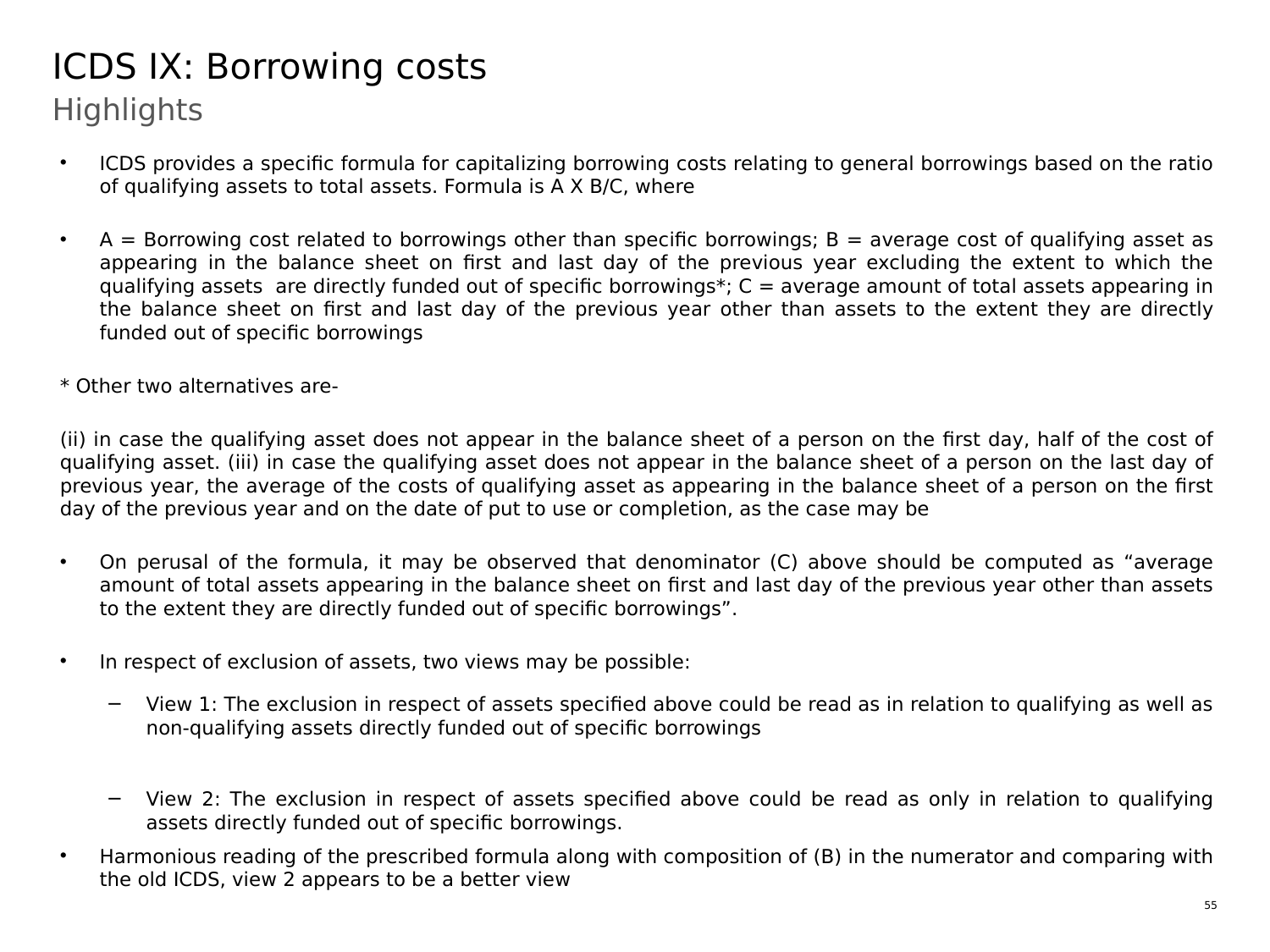

# ICDS IX: Borrowing costs
Highlights
ICDS provides a specific formula for capitalizing borrowing costs relating to general borrowings based on the ratio of qualifying assets to total assets. Formula is A X B/C, where
A = Borrowing cost related to borrowings other than specific borrowings; B = average cost of qualifying asset as appearing in the balance sheet on first and last day of the previous year excluding the extent to which the qualifying assets  are directly funded out of specific borrowings*; C = average amount of total assets appearing in the balance sheet on first and last day of the previous year other than assets to the extent they are directly funded out of specific borrowings
* Other two alternatives are-
(ii) in case the qualifying asset does not appear in the balance sheet of a person on the first day, half of the cost of qualifying asset. (iii) in case the qualifying asset does not appear in the balance sheet of a person on the last day of previous year, the average of the costs of qualifying asset as appearing in the balance sheet of a person on the first day of the previous year and on the date of put to use or completion, as the case may be
On perusal of the formula, it may be observed that denominator (C) above should be computed as “average amount of total assets appearing in the balance sheet on first and last day of the previous year other than assets to the extent they are directly funded out of specific borrowings”.
In respect of exclusion of assets, two views may be possible:
	View 1: The exclusion in respect of assets specified above could be read as in relation to qualifying as well as non-qualifying assets directly funded out of specific borrowings

View 2: The exclusion in respect of assets specified above could be read as only in relation to qualifying assets directly funded out of specific borrowings.
Harmonious reading of the prescribed formula along with composition of (B) in the numerator and comparing with the old ICDS, view 2 appears to be a better view